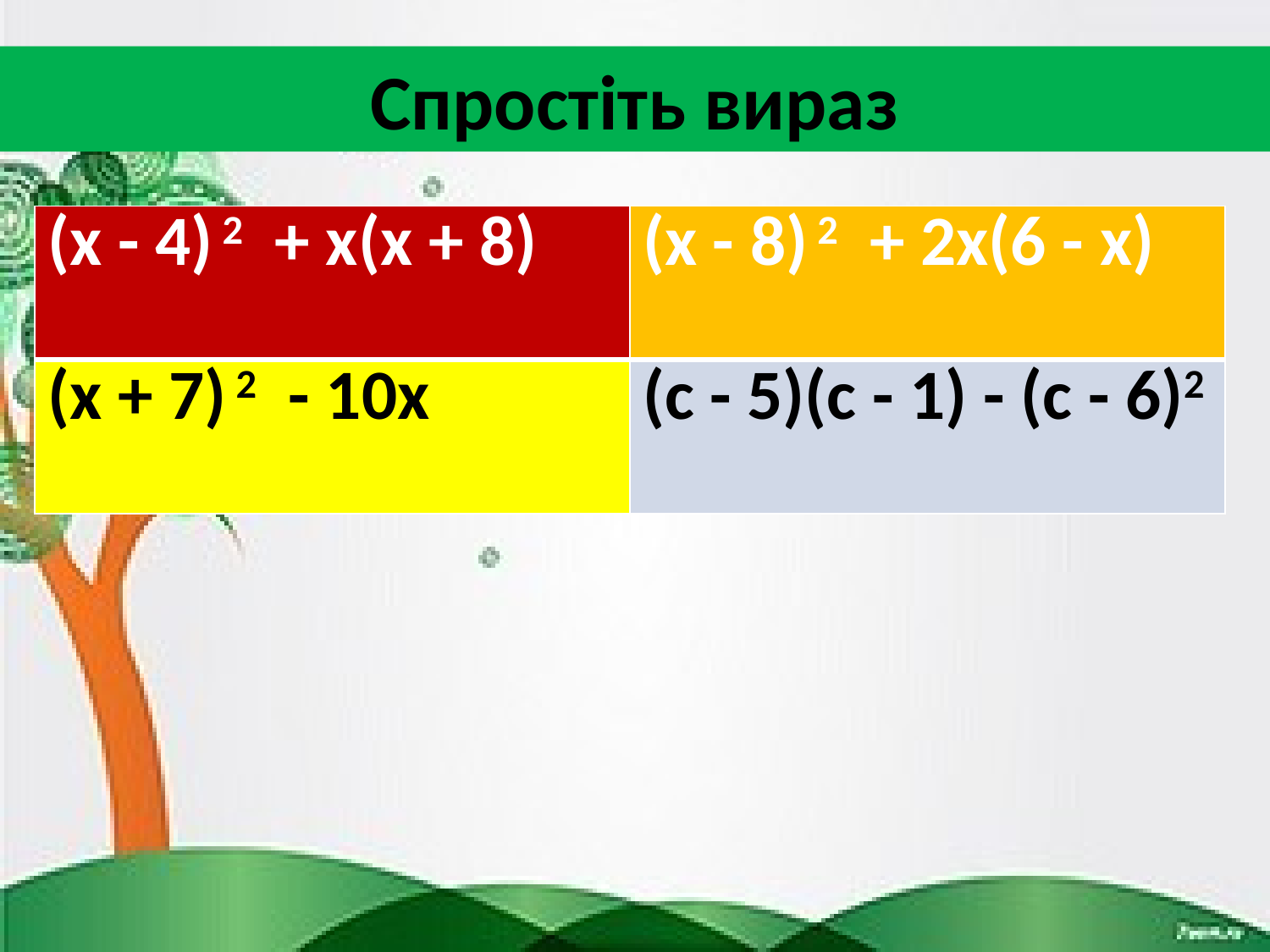

Спростіть вираз
| (х - 4) 2 + х(х + 8) | (х - 8) 2 + 2х(6 - х) |
| --- | --- |
| (х + 7) 2 - 10х | (с - 5)(с - 1) - (с - 6)2 |